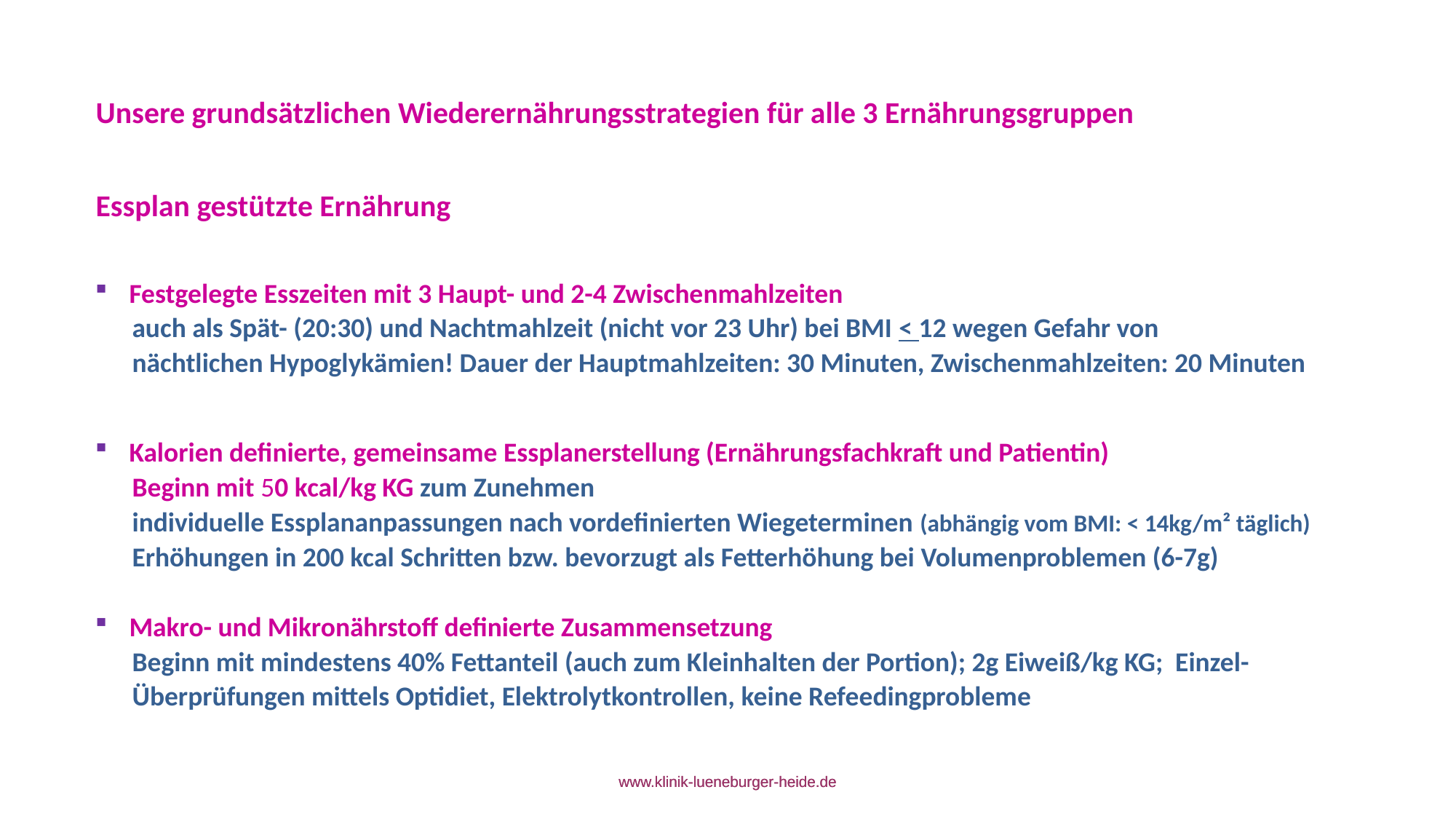

Unsere grundsätzlichen Wiederernährungsstrategien für alle 3 Ernährungsgruppen

        Essplan gestützte Ernährung

Festgelegte Esszeiten mit 3 Haupt- und 2-4 Zwischenmahlzeiten
      auch als Spät- (20:30) und Nachtmahlzeit (nicht vor 23 Uhr) bei BMI < 12 wegen Gefahr von
      nächtlichen Hypoglykämien! Dauer der Hauptmahlzeiten: 30 Minuten, Zwischenmahlzeiten: 20 Minuten

Kalorien definierte, gemeinsame Essplanerstellung (Ernährungsfachkraft und Patientin)
      Beginn mit 50 kcal/kg KG zum Zunehmen
      individuelle Essplananpassungen nach vordefinierten Wiegeterminen (abhängig vom BMI: < 14kg/m² täglich)
      Erhöhungen in 200 kcal Schritten bzw. bevorzugt als Fetterhöhung bei Volumenproblemen (6-7g)

Makro- und Mikronährstoff definierte Zusammensetzung
      Beginn mit mindestens 40% Fettanteil (auch zum Kleinhalten der Portion); 2g Eiweiß/kg KG;  Einzel-
      Überprüfungen mittels Optidiet, Elektrolytkontrollen, keine Refeedingprobleme